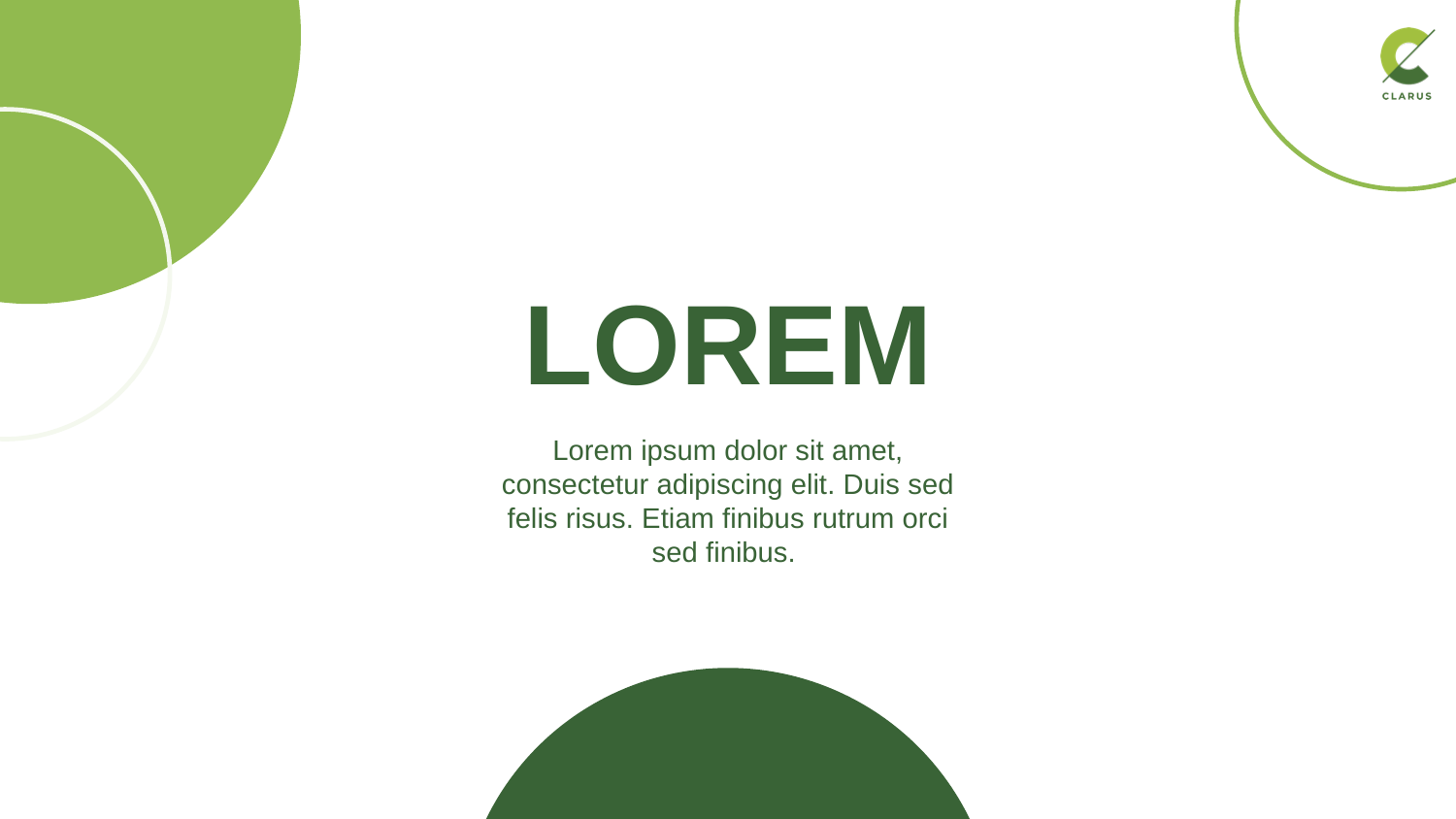

# LOREM
Lorem ipsum dolor sit amet, consectetur adipiscing elit. Duis sed felis risus. Etiam finibus rutrum orci sed finibus.